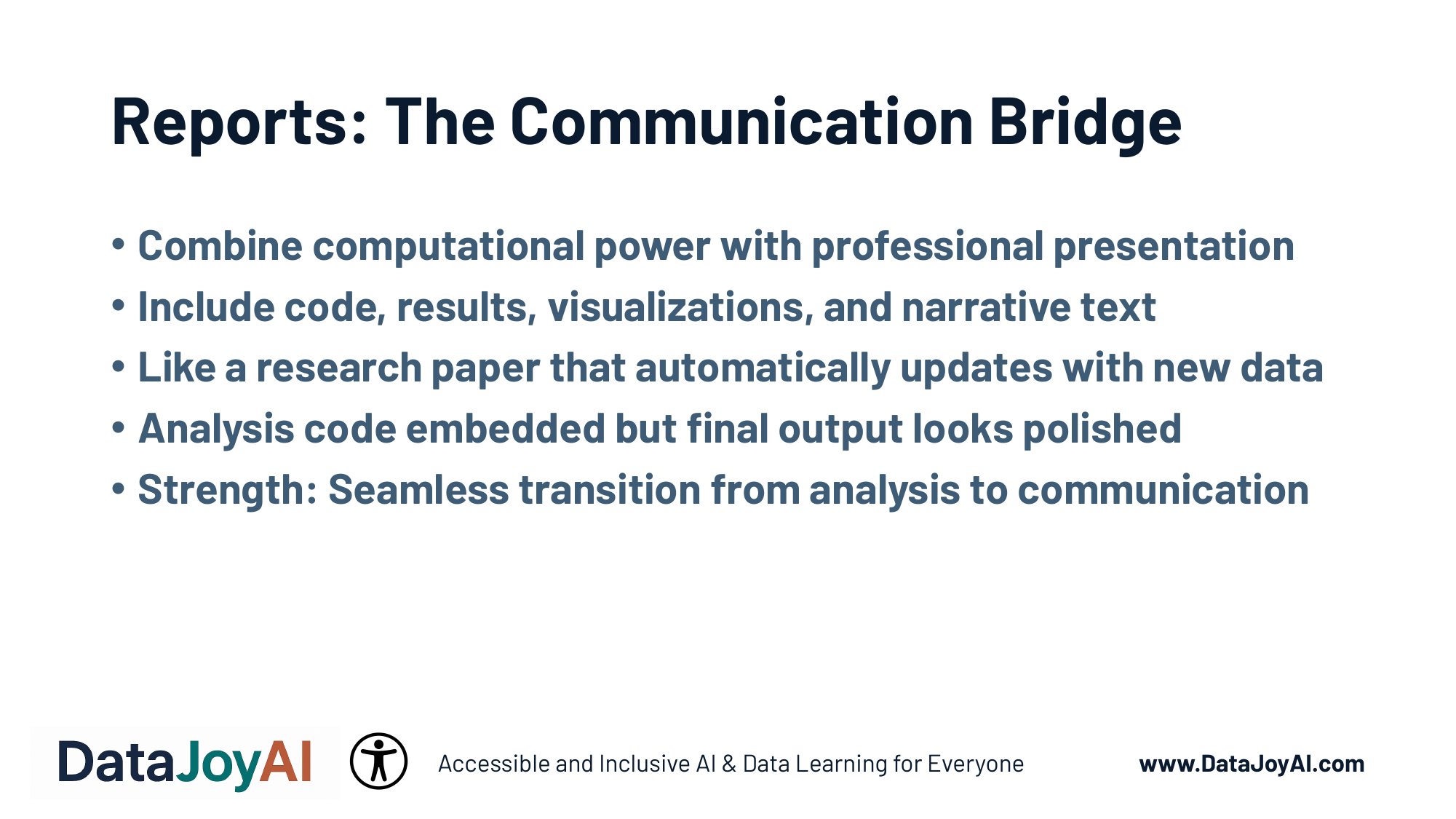

# Reports: The Communication Bridge
Combine computational power with professional presentation
Include code, results, visualizations, and narrative text
Like a research paper that automatically updates with new data
Analysis code embedded but final output looks polished
Strength: Seamless transition from analysis to communication